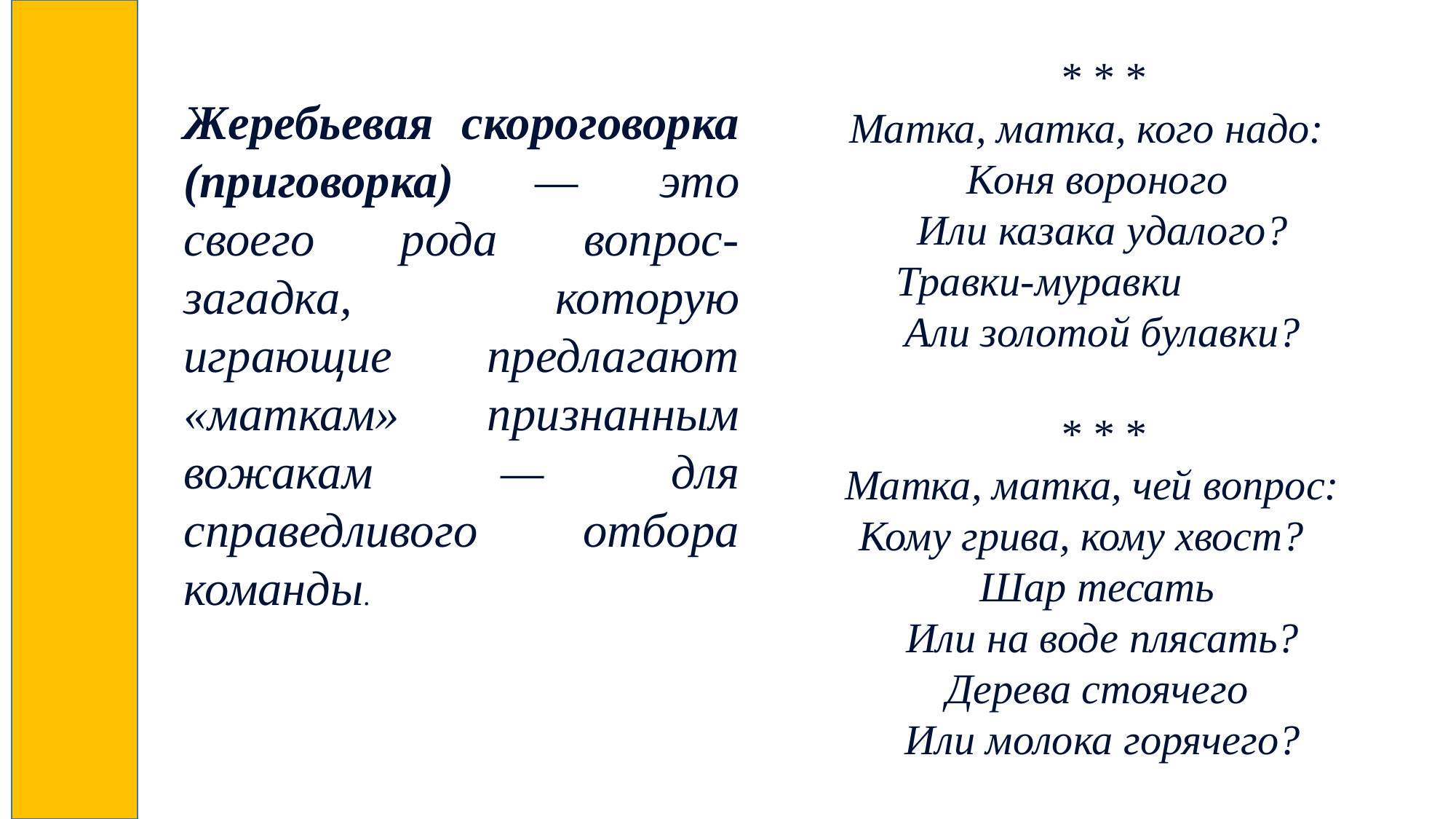

* * *
Матка, матка, кого надо:
Коня вороного
Или казака удалого?
Травки-муравки
Али золотой булавки?

* * *
Матка, матка, чей вопрос:
Кому грива, кому хвост?
Шар тесать
Или на воде плясать?
Дерева стоячего
Или молока горячего?

Жеребьевая скороговорка (приговорка) — это своего рода вопрос-загадка, которую играющие предлагают «маткам» признанным вожакам — для справедливого отбора команды.